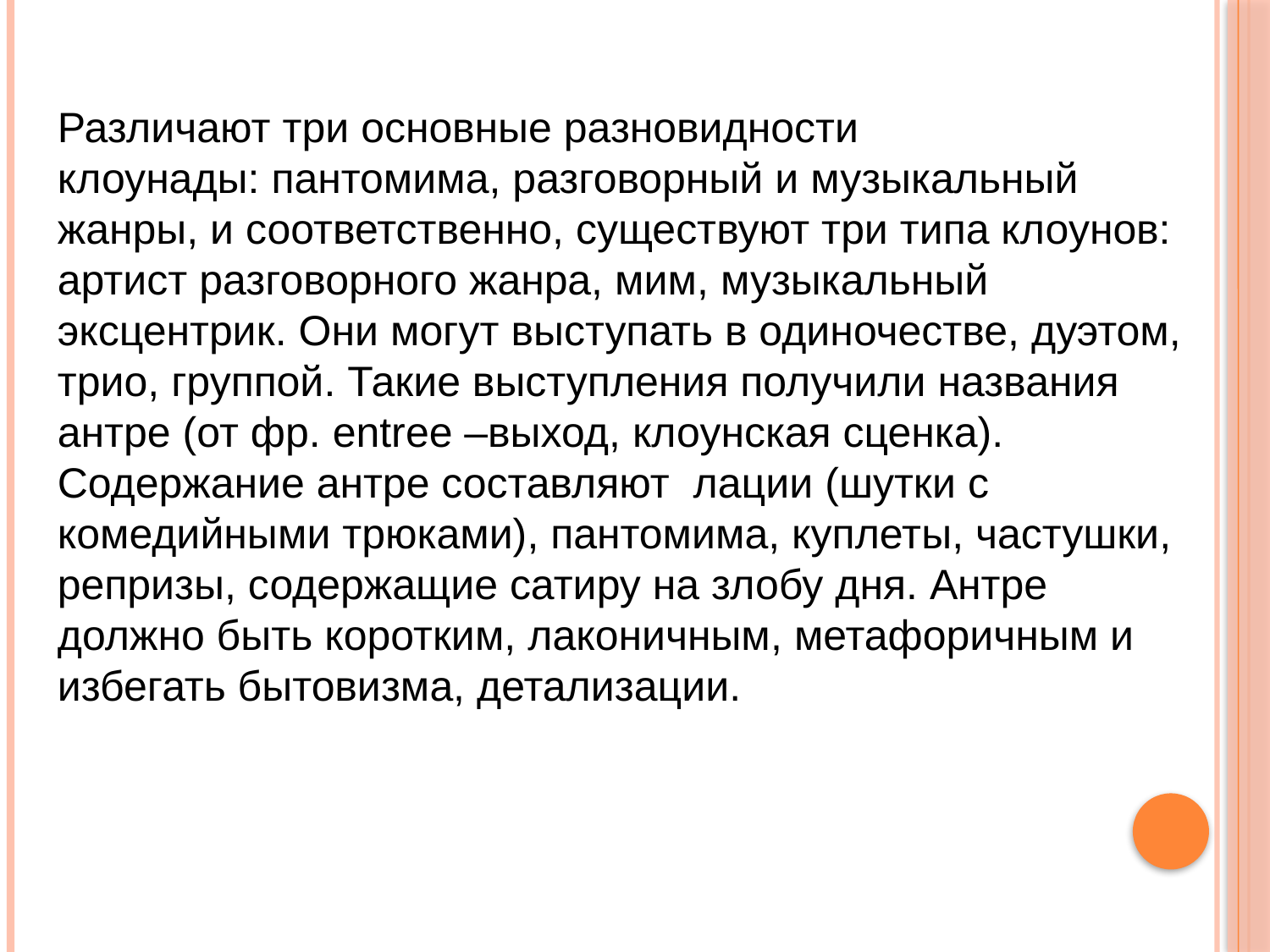

Различают три основные разновидности клоунады: пантомима, разговорный и музыкальный жанры, и соответственно, существуют три типа клоунов: артист разговорного жанра, мим, музыкальный эксцентрик. Они могут выступать в одиночестве, дуэтом, трио, группой. Такие выступления получили названия антре (от фр. entree –выход, клоунская сценка). Содержание антре составляют  лации (шутки с комедийными трюками), пантомима, куплеты, частушки, репризы, содержащие сатиру на злобу дня. Антре должно быть коротким, лаконичным, метафоричным и избегать бытовизма, детализации.